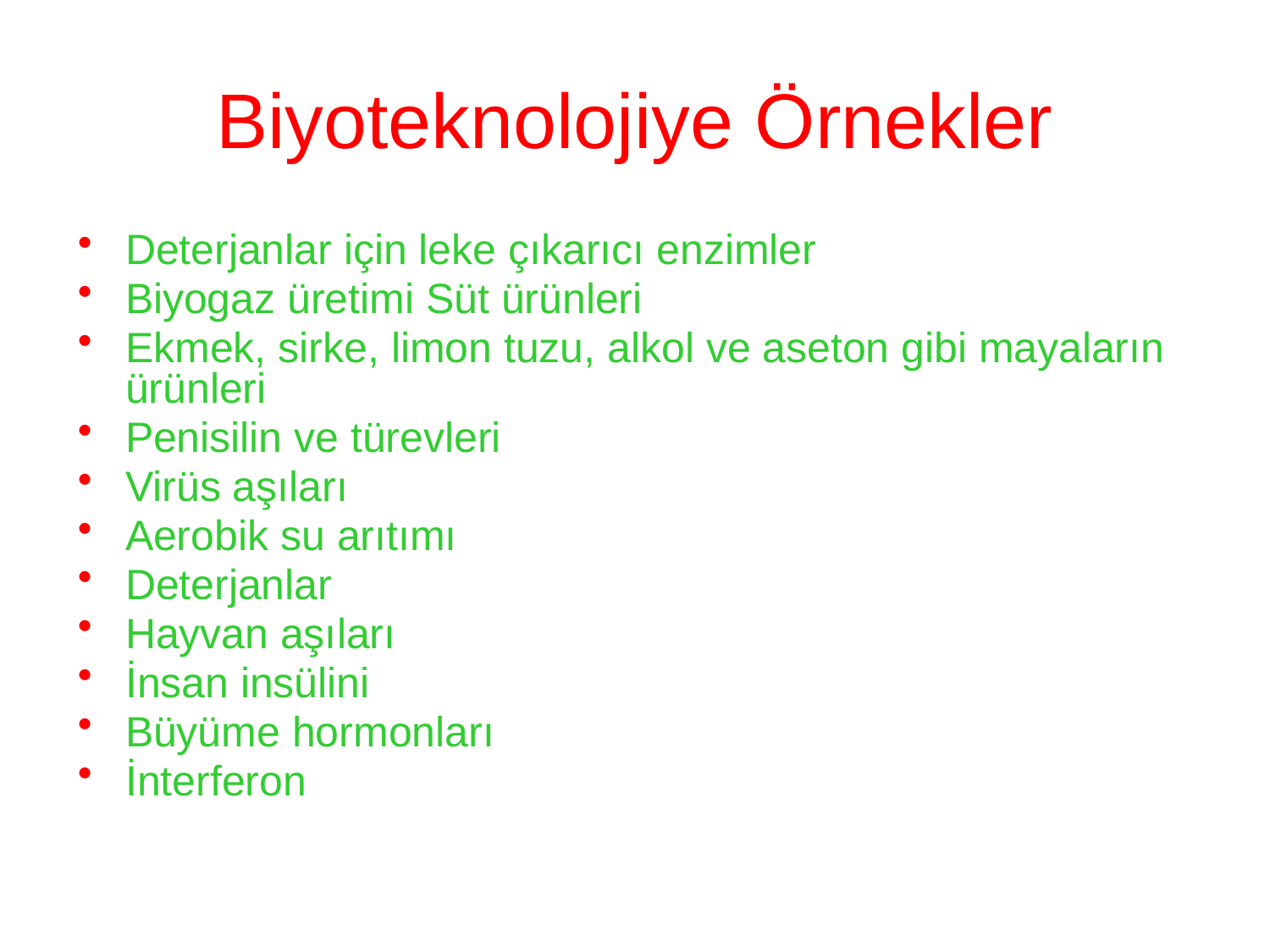

# Biyoteknolojiye Örnekler
Deterjanlar için leke çıkarıcı enzimler
Biyogaz üretimi Süt ürünleri
Ekmek, sirke, limon tuzu, alkol ve aseton gibi mayaların ürünleri
Penisilin ve türevleri
Virüs aşıları
Aerobik su arıtımı
Deterjanlar
Hayvan aşıları
İnsan insülini
Büyüme hormonları
İnterferon